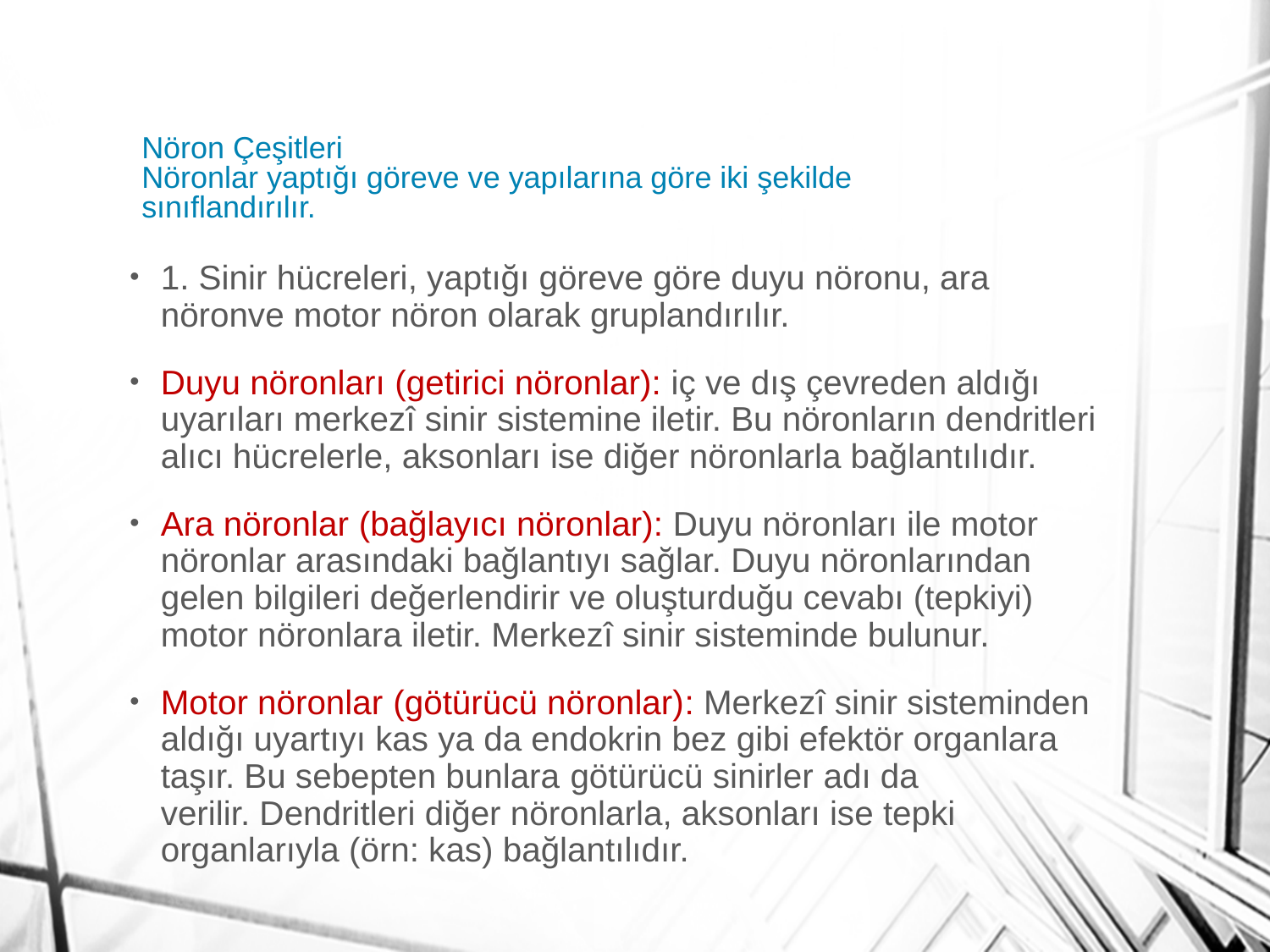

# Nöron Çeşitleri Nöronlar yaptığı göreve ve yapılarına göre iki şekilde sınıflandırılır.
1. Sinir hücreleri, yaptığı göreve göre duyu nöronu, ara nöronve motor nöron olarak gruplandırılır.
Duyu nöronları (getirici nöronlar): iç ve dış çevreden aldığı uyarıları merkezî sinir sistemine iletir. Bu nöronların dendritleri alıcı hücrelerle, aksonları ise diğer nöronlarla bağlantılıdır.
Ara nöronlar (bağlayıcı nöronlar): Duyu nöronları ile motor nöronlar arasındaki bağlantıyı sağlar. Duyu nöronlarından gelen bilgileri değerlendirir ve oluşturduğu cevabı (tepkiyi) motor nöronlara iletir. Merkezî sinir sisteminde bulunur.
Motor nöronlar (götürücü nöronlar): Merkezî sinir sisteminden aldığı uyartıyı kas ya da endokrin bez gibi efektör organlara taşır. Bu sebepten bunlara götürücü sinirler adı da verilir. Dendritleri diğer nöronlarla, aksonları ise tepki organlarıyla (örn: kas) bağlantılıdır.